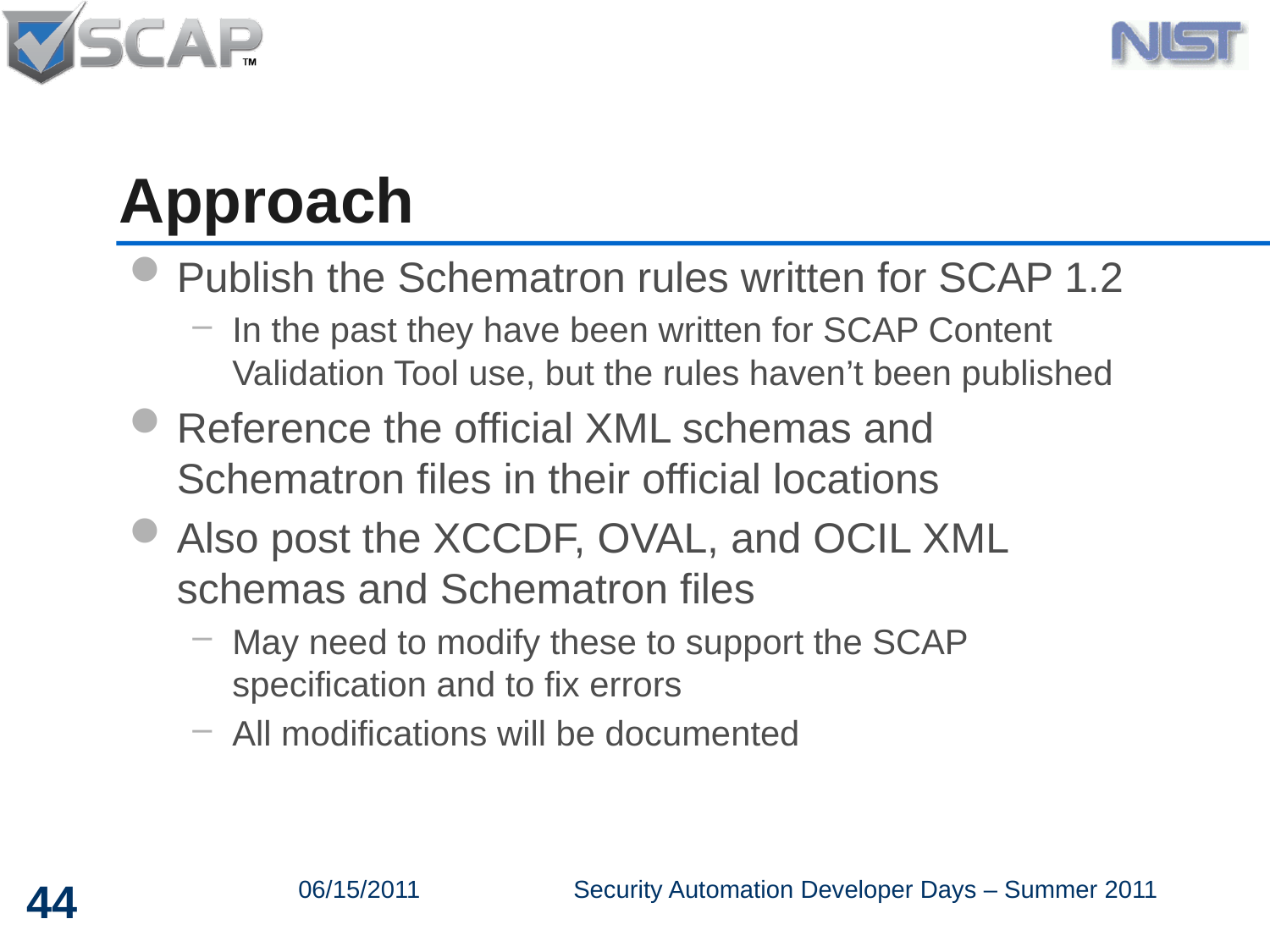

# Approach
Publish the Schematron rules written for SCAP 1.2
In the past they have been written for SCAP Content Validation Tool use, but the rules haven’t been published
Reference the official XML schemas and Schematron files in their official locations
Also post the XCCDF, OVAL, and OCIL XML schemas and Schematron files
May need to modify these to support the SCAP specification and to fix errors
All modifications will be documented
44
06/15/2011
Security Automation Developer Days – Summer 2011